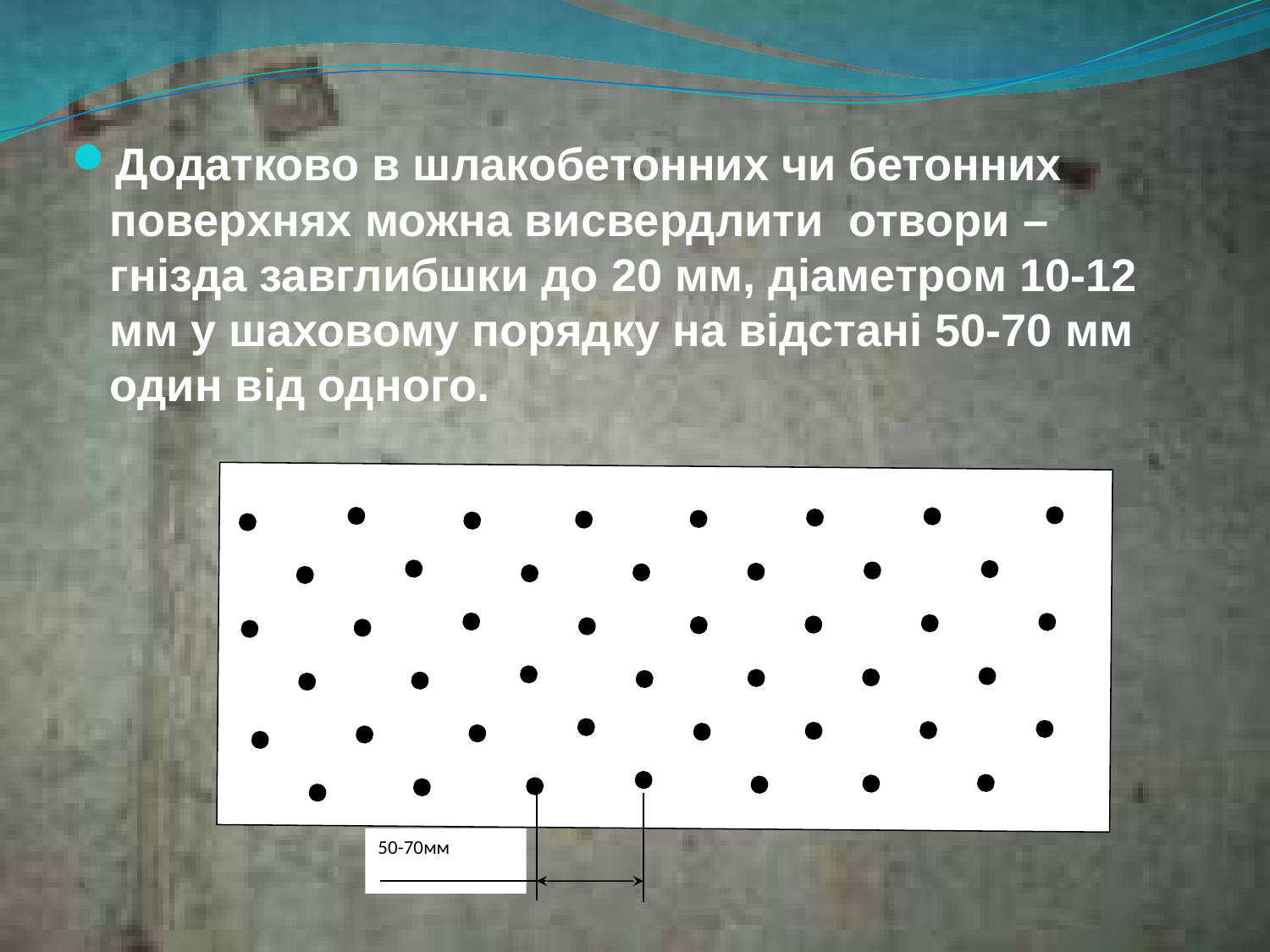

Додатково в шлакобетонних чи бетонних поверхнях можна висвердлити  отвори – гнізда завглибшки до 20 мм, діаметром 10-12 мм у шаховому порядку на відстані 50-70 мм один від одного.

50-70мм